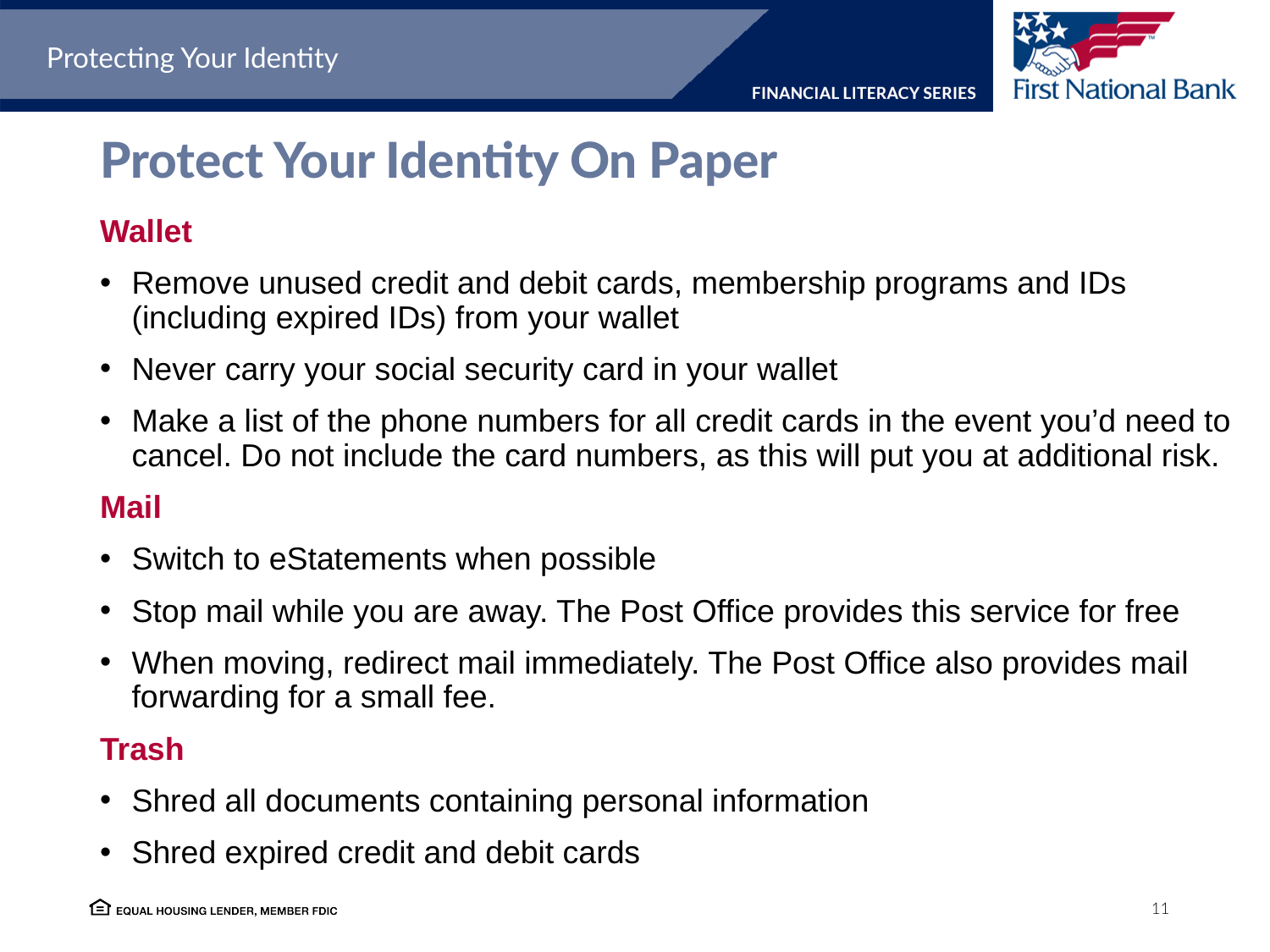

Protecting Your Identity
# Protect Your Identity On Paper
Wallet
Remove unused credit and debit cards, membership programs and IDs (including expired IDs) from your wallet
Never carry your social security card in your wallet
Make a list of the phone numbers for all credit cards in the event you’d need to cancel. Do not include the card numbers, as this will put you at additional risk.
Mail
Switch to eStatements when possible
Stop mail while you are away. The Post Office provides this service for free
When moving, redirect mail immediately. The Post Office also provides mail forwarding for a small fee.
Trash
Shred all documents containing personal information
Shred expired credit and debit cards
11